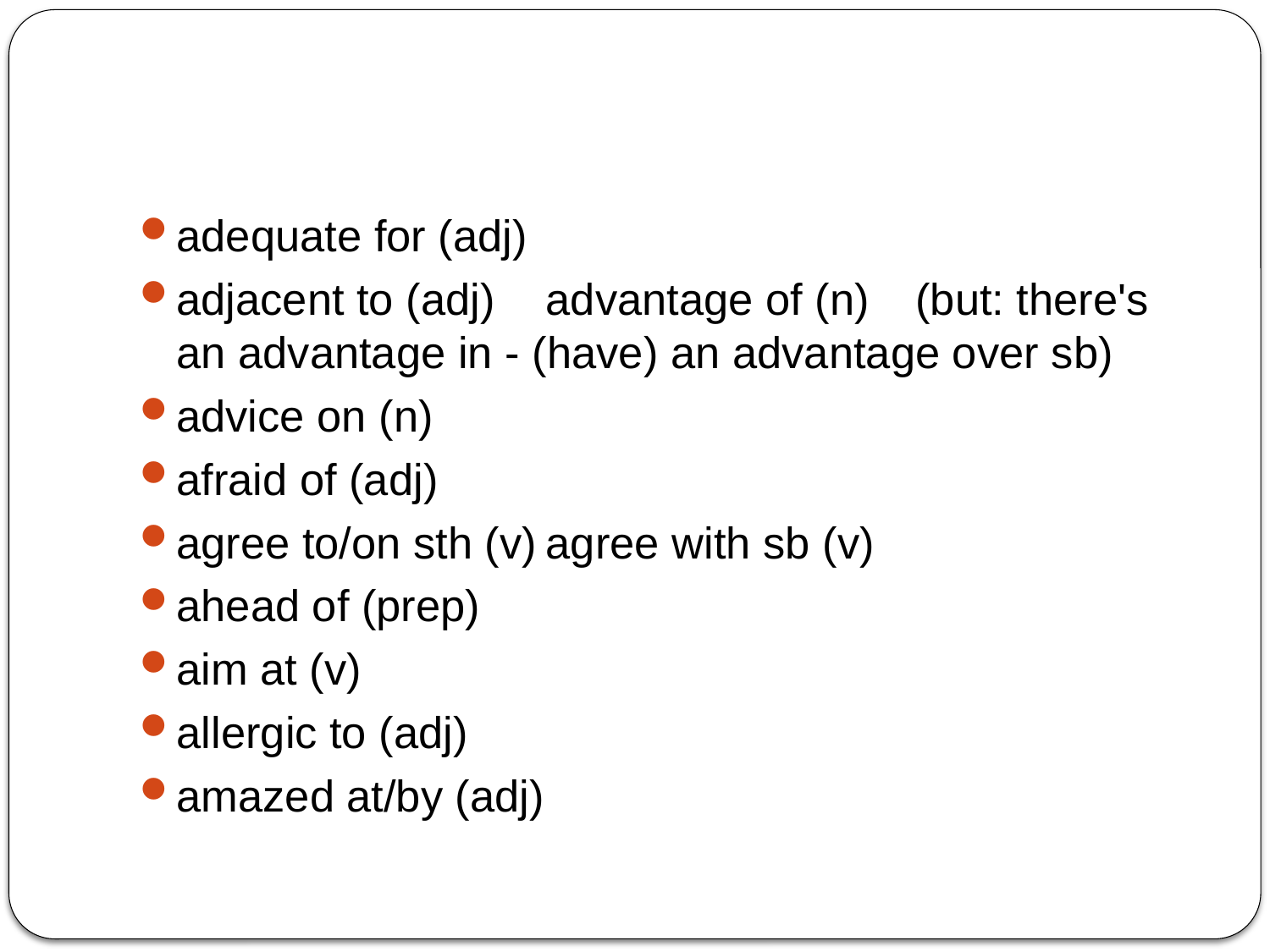

adequate for (adj)
adjacent to (adj)		advantage of (n)	(but: there's an advantage in - (have) an advantage over sb)
advice on (n)
afraid of (adj)
agree to/on sth (v)		agree with sb (v)
ahead of (prep)
aim at (v)
allergic to (adj)
amazed at/by (adj)